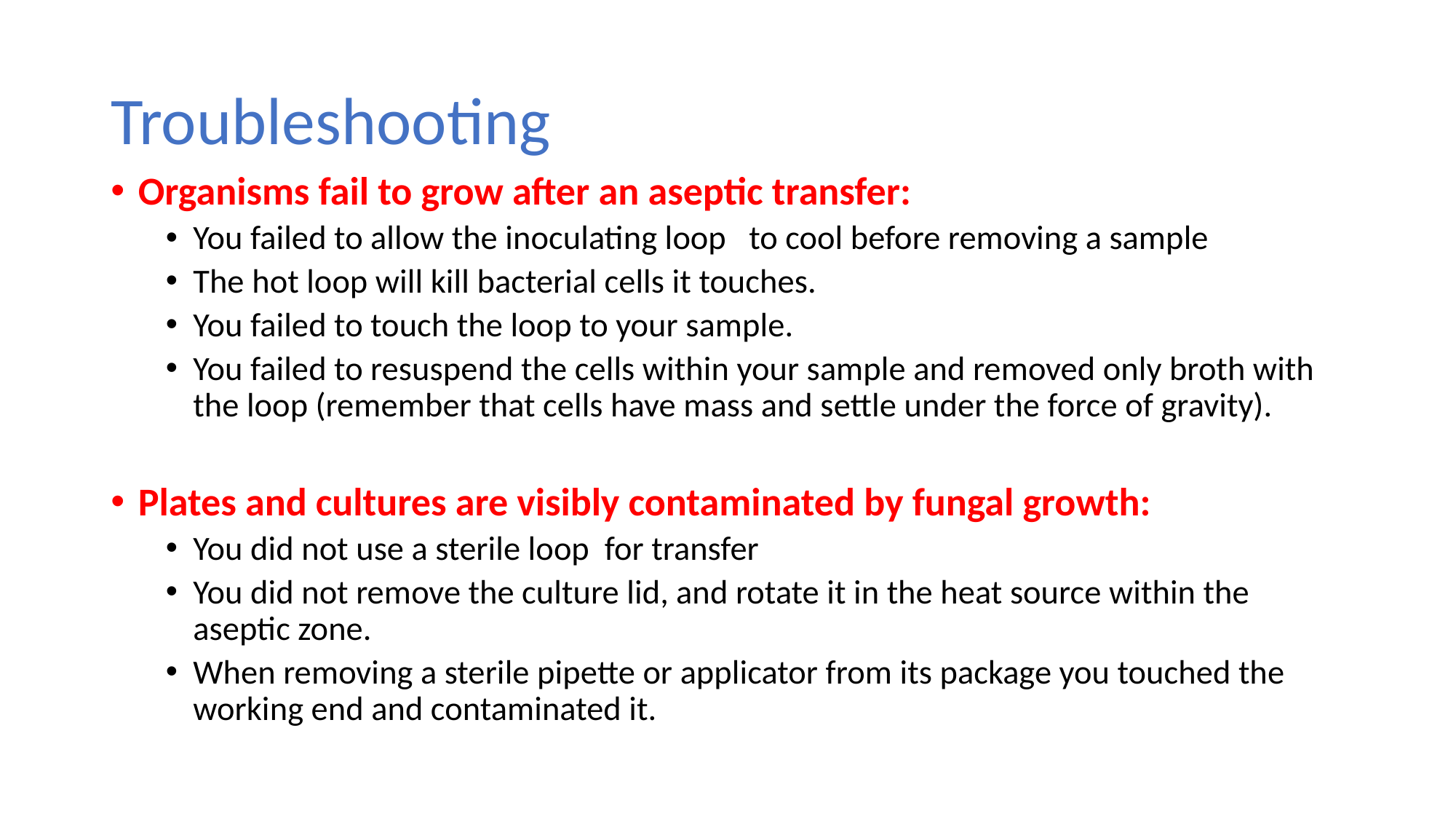

# Troubleshooting
Organisms fail to grow after an aseptic transfer:
You failed to allow the inoculating loop   to cool before removing a sample
The hot loop will kill bacterial cells it touches.
You failed to touch the loop to your sample.
You failed to resuspend the cells within your sample and removed only broth with the loop (remember that cells have mass and settle under the force of gravity).

Plates and cultures are visibly contaminated by fungal growth:
You did not use a sterile loop  for transfer
You did not remove the culture lid, and rotate it in the heat source within the aseptic zone.
When removing a sterile pipette or applicator from its package you touched the working end and contaminated it.